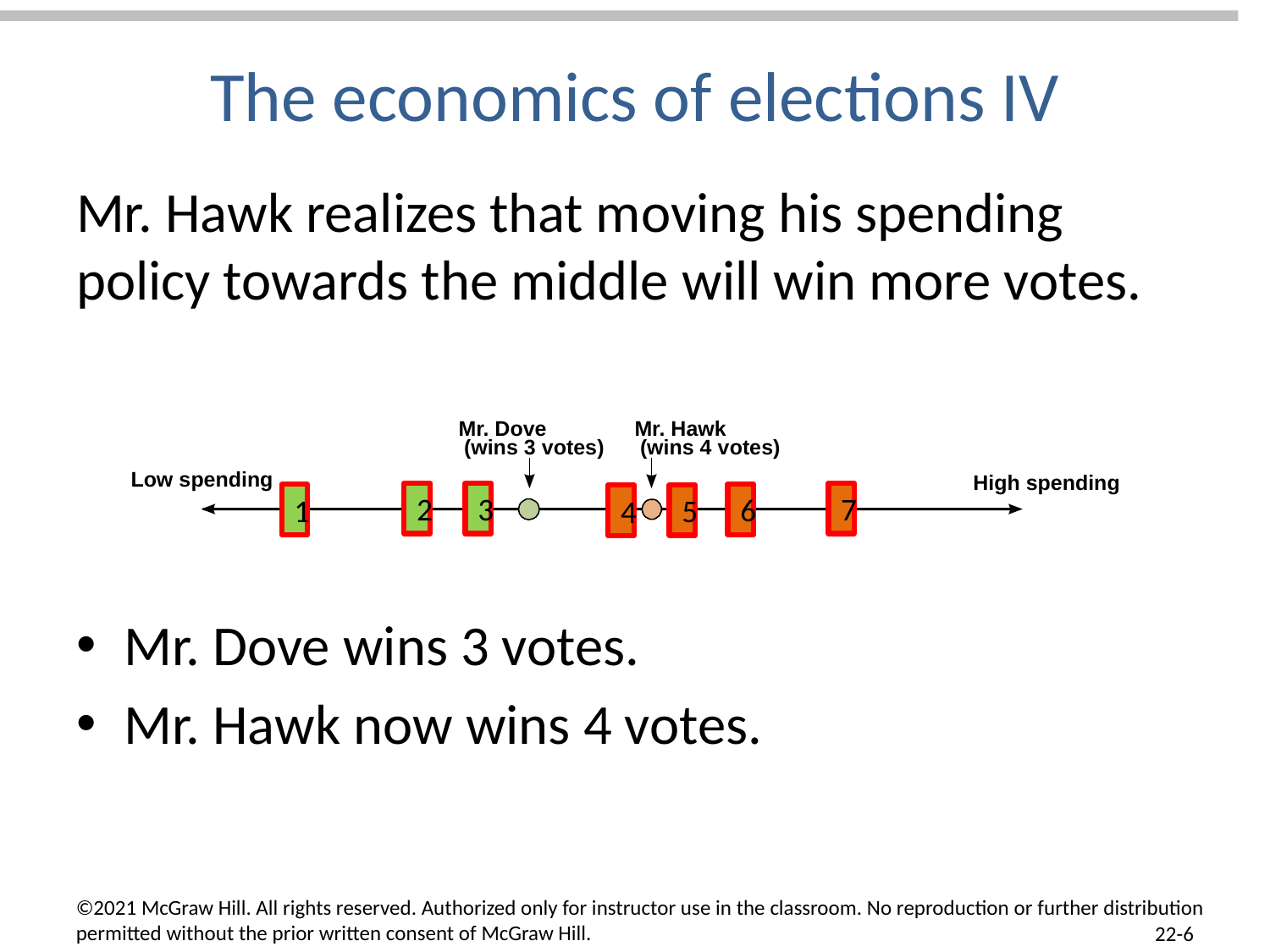

# The economics of elections IV
Mr. Hawk realizes that moving his spending policy towards the middle will win more votes.
Mr. Dove
Mr. Hawk

(wins 3 votes)
(wins 4 votes)

Low spending
High spending

2
3
7
6
1
5
4

Mr. Dove wins 3 votes.
Mr. Hawk now wins 4 votes.